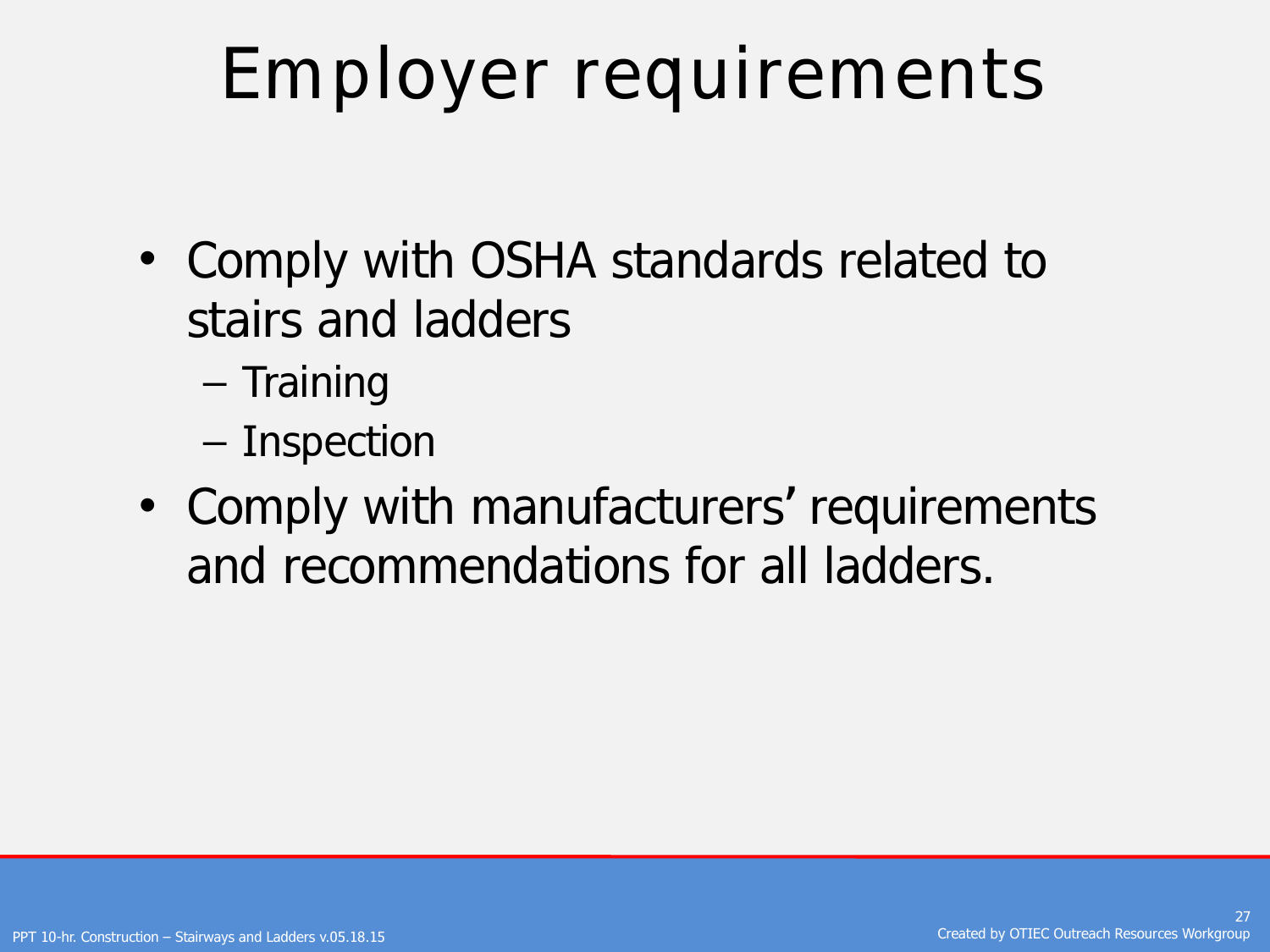

# Employer requirements
Comply with OSHA standards related to stairs and ladders
Training
Inspection
Comply with manufacturers’ requirements and recommendations for all ladders.